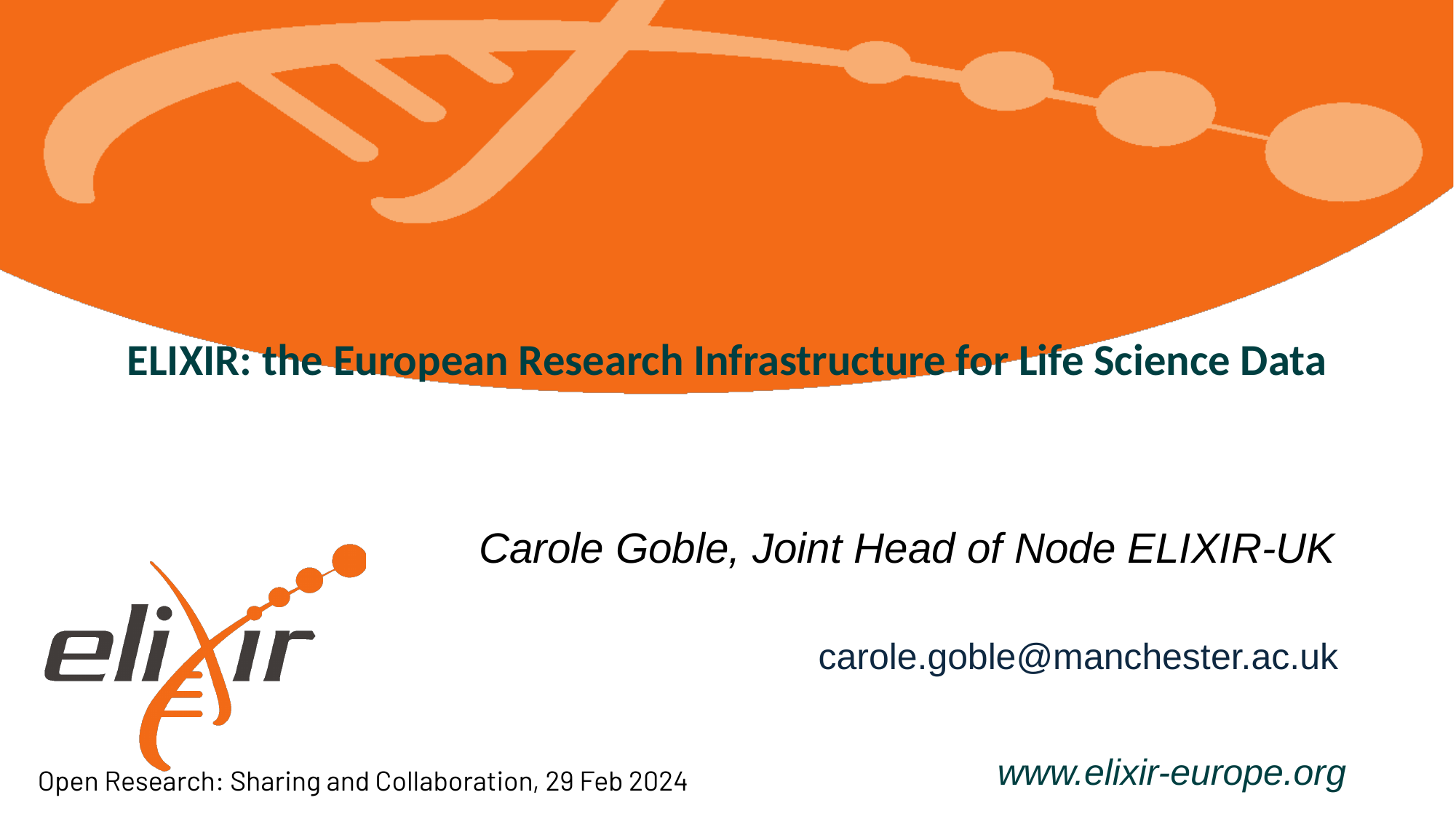

# ELIXIR: the European Research Infrastructure for Life Science Data
Carole Goble, Joint Head of Node ELIXIR-UK
carole.goble@manchester.ac.uk
Open Research: Sharing and Collaboration, 29 Feb 2024